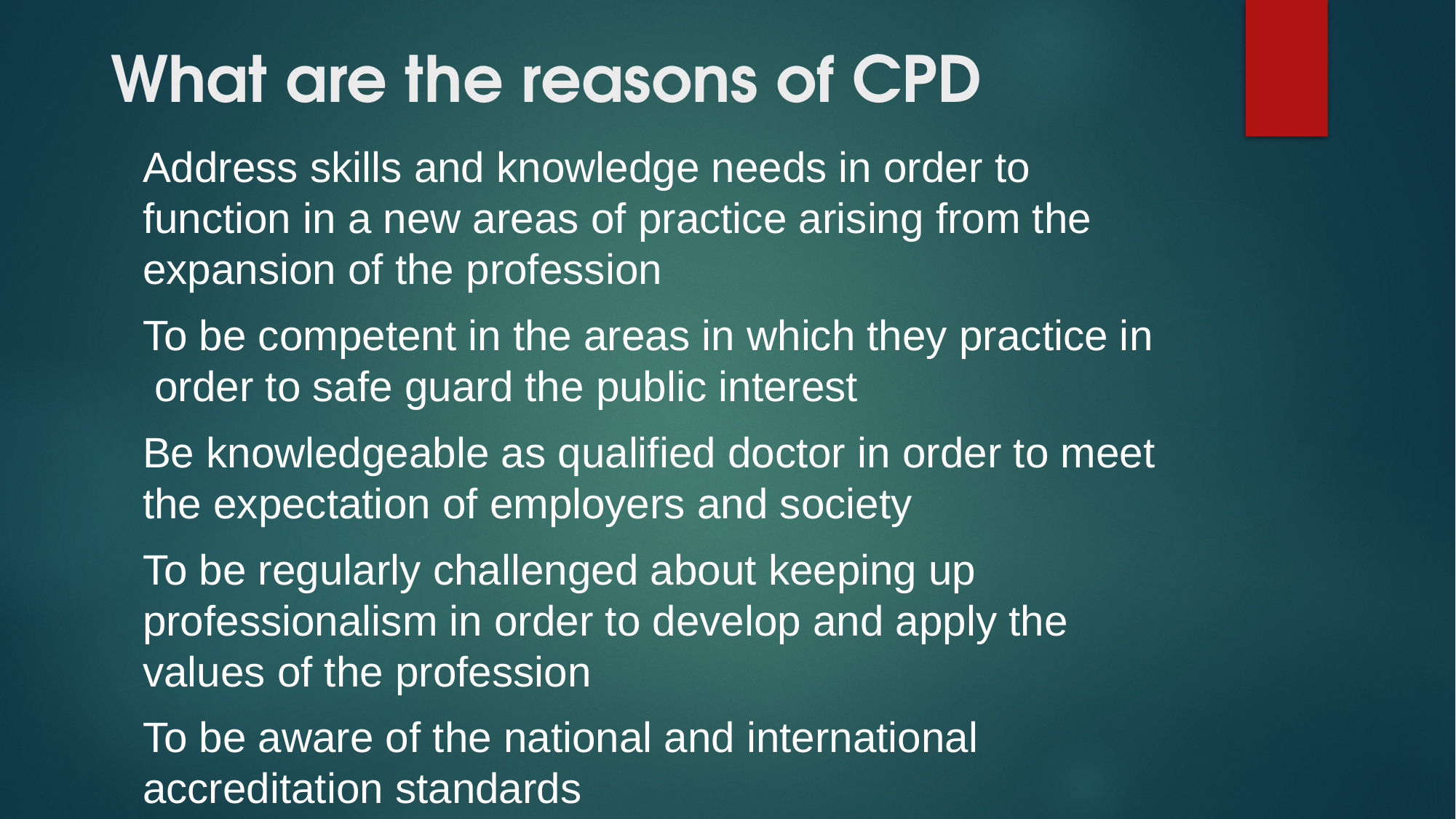

# What are the reasons of CPD
Address skills and knowledge needs in order to function in a new areas of practice arising from the expansion of the profession
To be competent in the areas in which they practice in order to safe guard the public interest
Be knowledgeable as qualified doctor in order to meet the expectation of employers and society
To be regularly challenged about keeping up professionalism in order to develop and apply the values of the profession
To be aware of the national and international accreditation standards
The list goes on and on